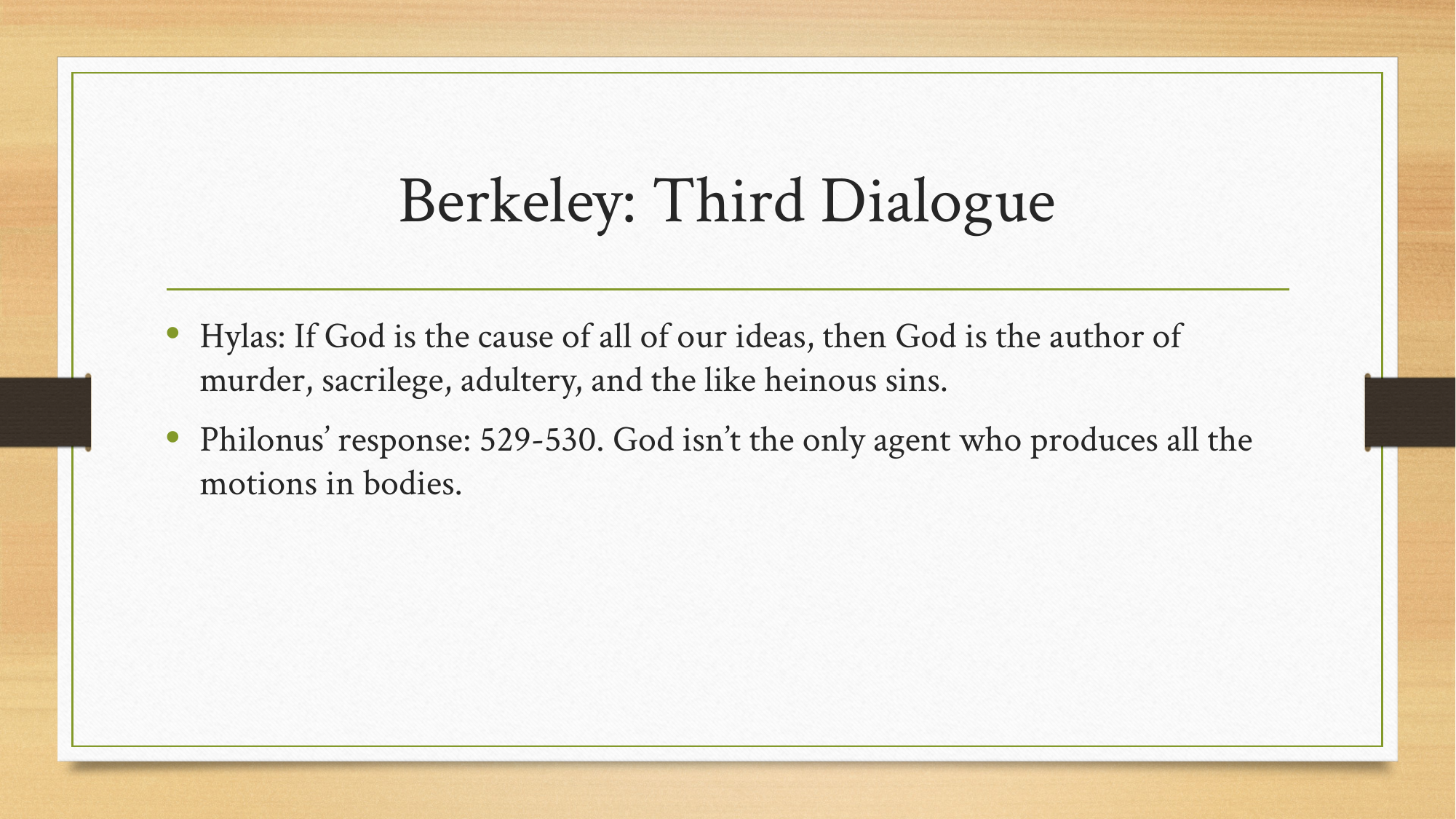

# Berkeley: Third Dialogue
Hylas: If God is the cause of all of our ideas, then God is the author of murder, sacrilege, adultery, and the like heinous sins.
Philonus’ response: 529-530. God isn’t the only agent who produces all the motions in bodies.